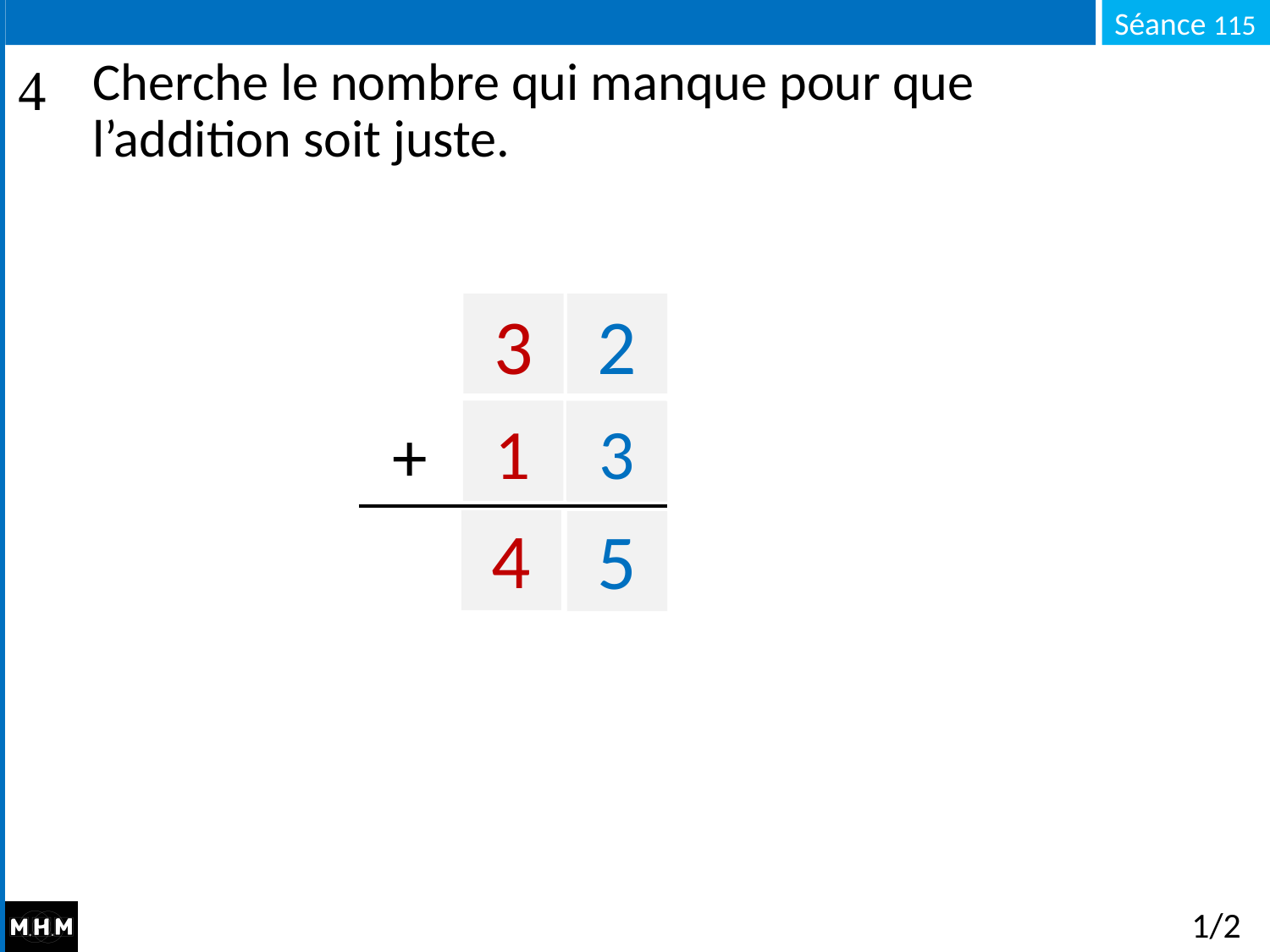

# Cherche le nombre qui manque pour que l’addition soit juste.
3
2
+
1
…
3
…
4
5
1/2